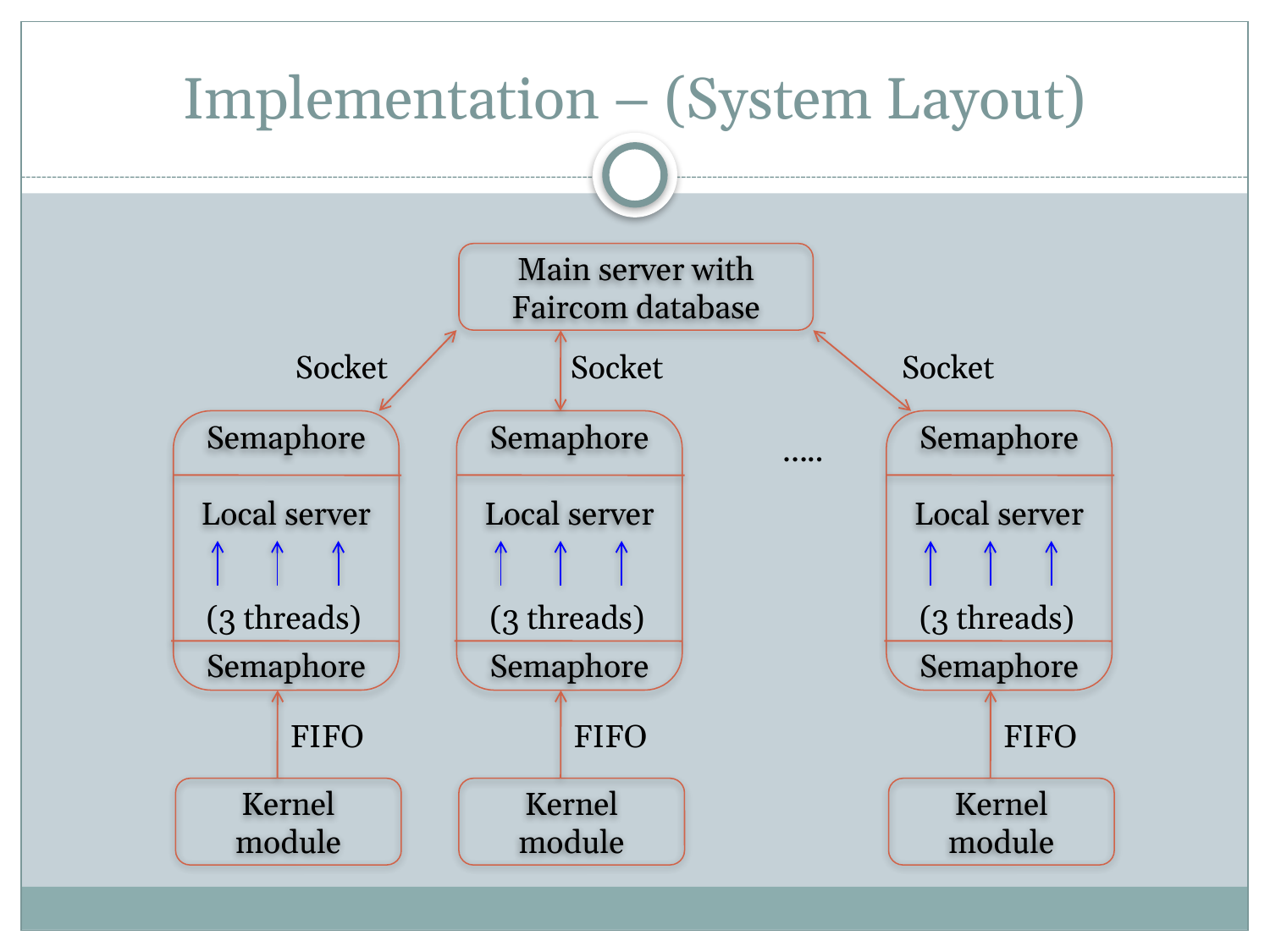

# Implementation – (System Layout)
Main server with Faircom database
Socket
Socket
Socket
Semaphore

Local server

Semaphore
Semaphore

Local server

Semaphore
Semaphore

Local server

Semaphore
…..
(3 threads)
(3 threads)
(3 threads)
FIFO
FIFO
FIFO
Kernel module
Kernel module
Kernel module